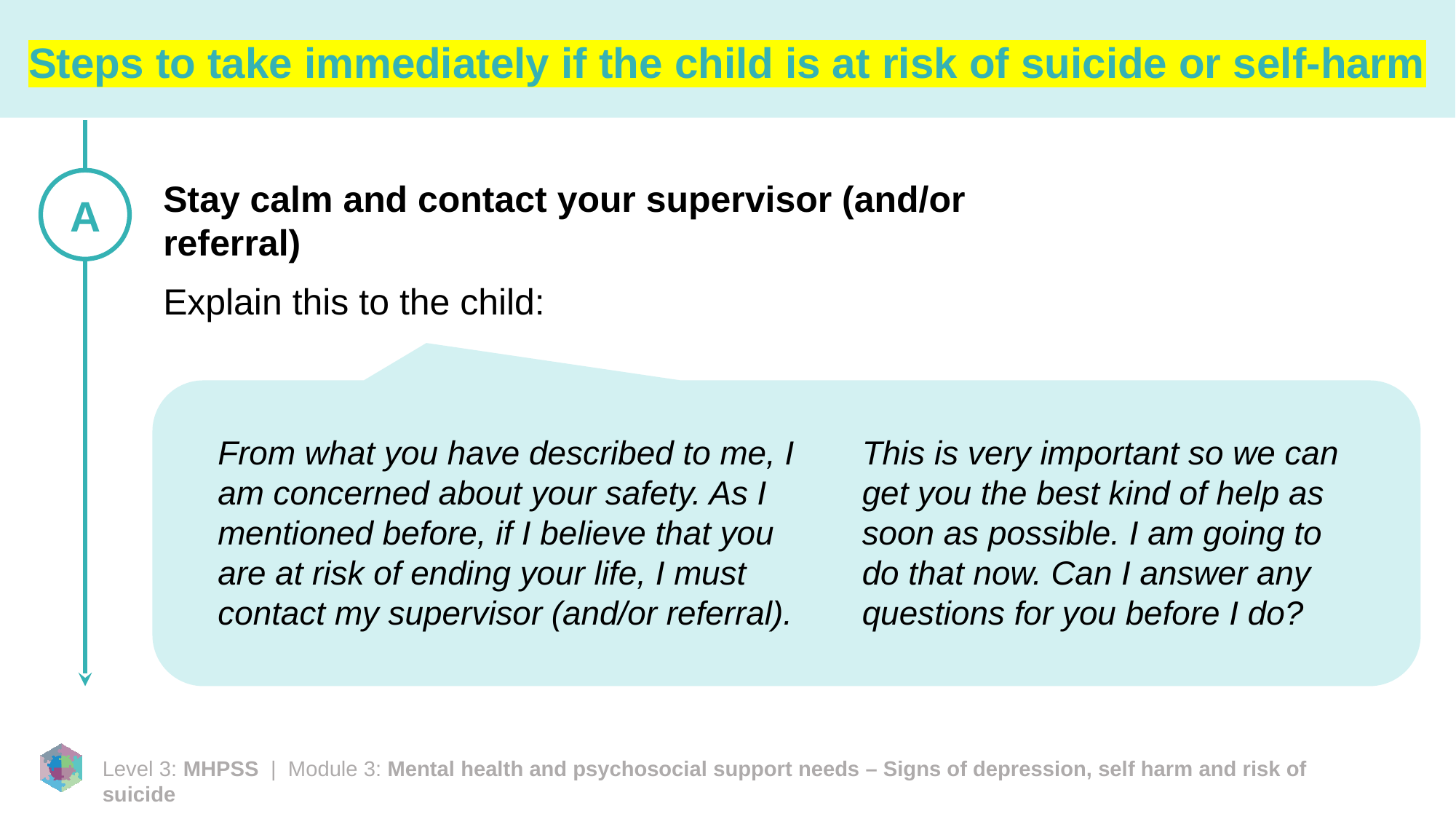

# Steps to take immediately if the child is at risk of suicide or self-harm
A
Stay calm and contact your supervisor (and/or referral)
Explain this to the child:

From what you have described to me, I am concerned about your safety. As I mentioned before, if I believe that you are at risk of ending your life, I must contact my supervisor (and/or referral).
This is very important so we can get you the best kind of help as soon as possible. I am going to do that now. Can I answer any questions for you before I do?